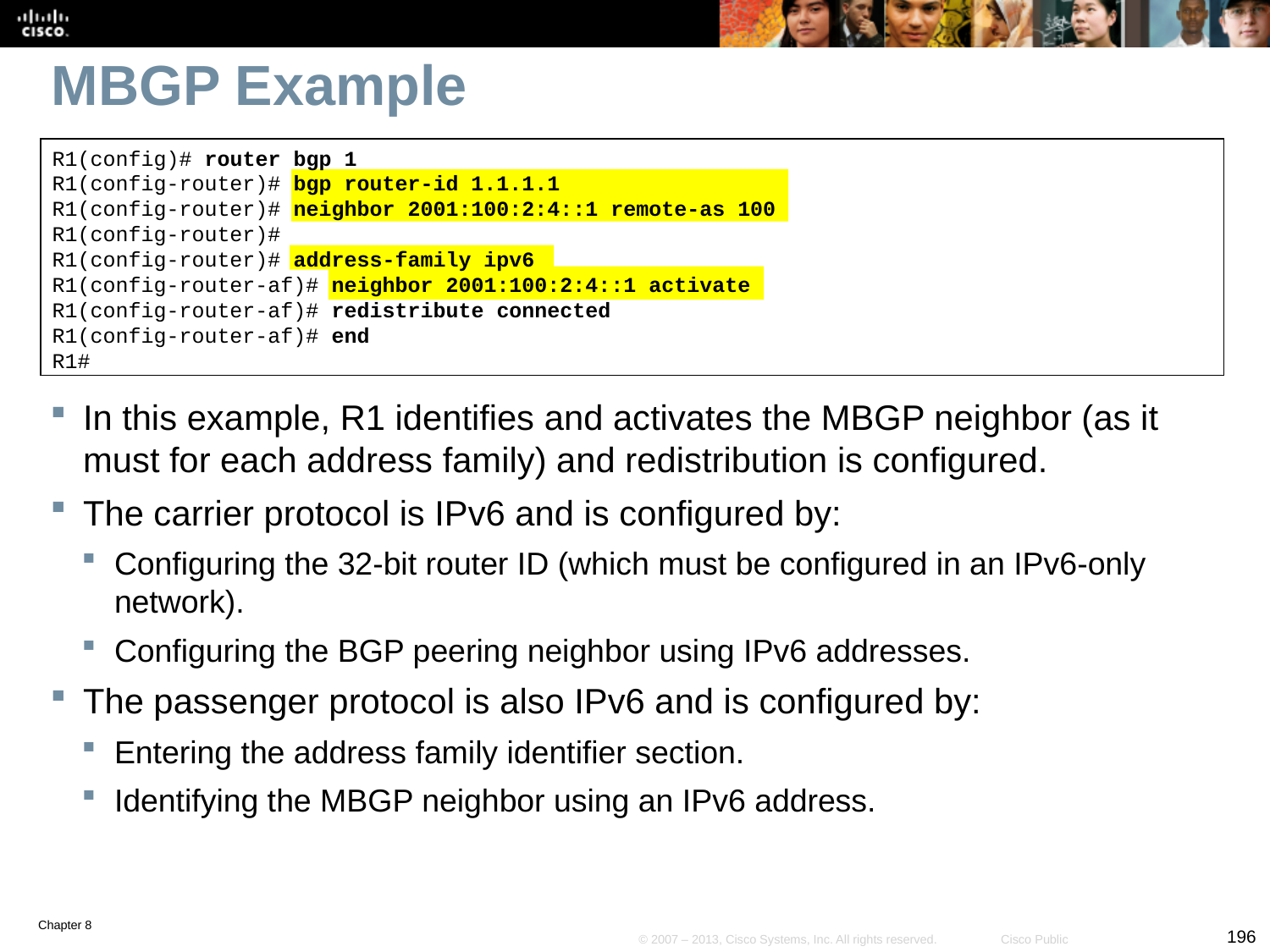

# MBGP Example
R1(config)# router bgp 1
R1(config-router)# bgp router-id 1.1.1.1
R1(config-router)# neighbor 2001:100:2:4::1 remote-as 100
R1(config-router)#
R1(config-router)# address-family ipv6
R1(config-router-af)# neighbor 2001:100:2:4::1 activate
R1(config-router-af)# redistribute connected
R1(config-router-af)# end
R1#

In this example, R1 identifies and activates the MBGP neighbor (as it must for each address family) and redistribution is configured.
The carrier protocol is IPv6 and is configured by:
Configuring the 32-bit router ID (which must be configured in an IPv6-only network).
Configuring the BGP peering neighbor using IPv6 addresses.
The passenger protocol is also IPv6 and is configured by:
Entering the address family identifier section.
Identifying the MBGP neighbor using an IPv6 address.